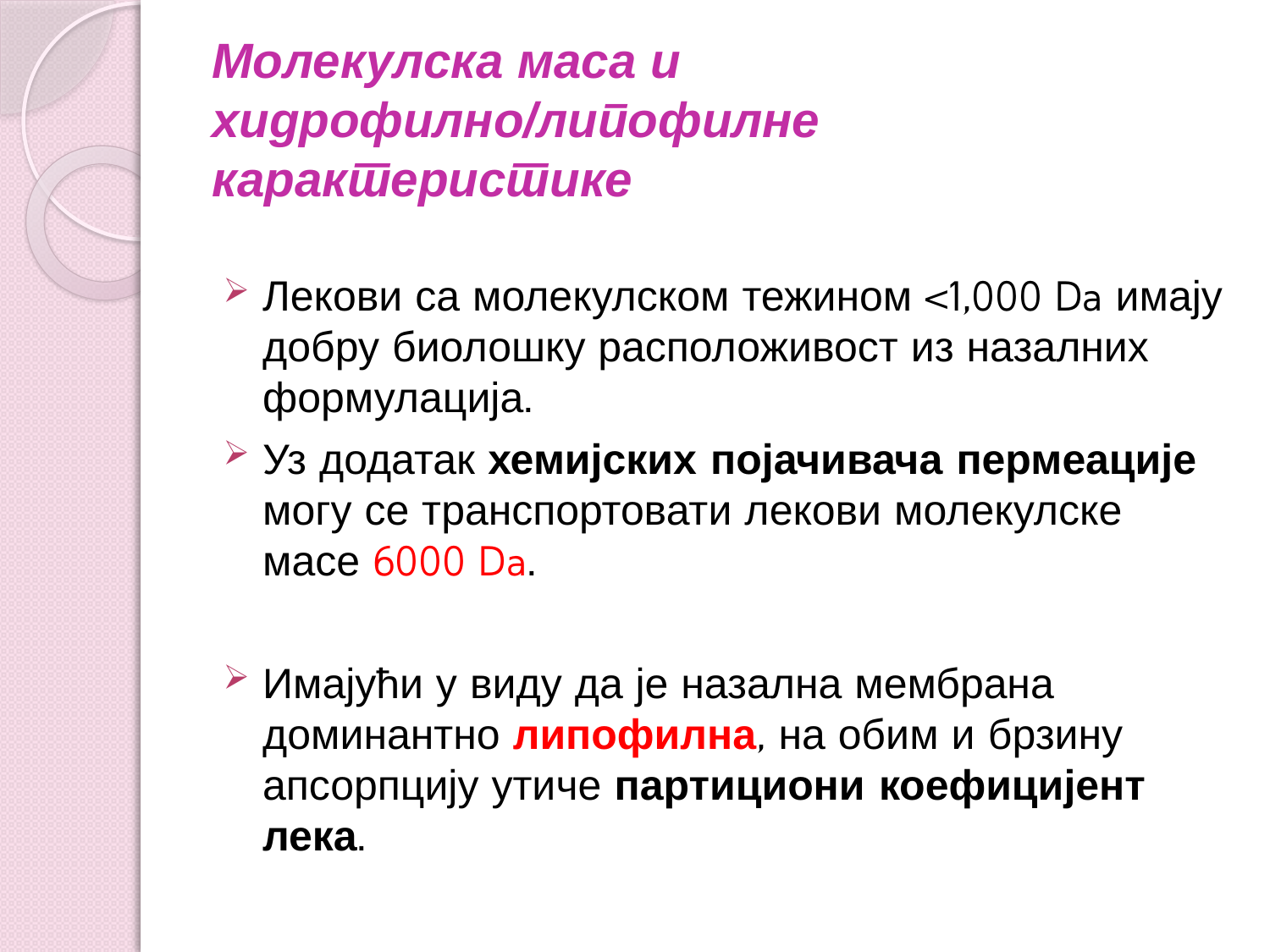

# Молекулска маса и хидрофилно/липофилне карактеристике

Лекови са молекулском тежином <1,000 Da имају добру биолошку расположивост из назалних формулација.
Уз додатак хемијских појачивача пермеације могу се транспортовати лекови молекулске масе 6000 Da.

Имајући у виду да је назална мембрана доминантно липофилна, на обим и брзину апсорпцију утиче партициони коефицијент лека.